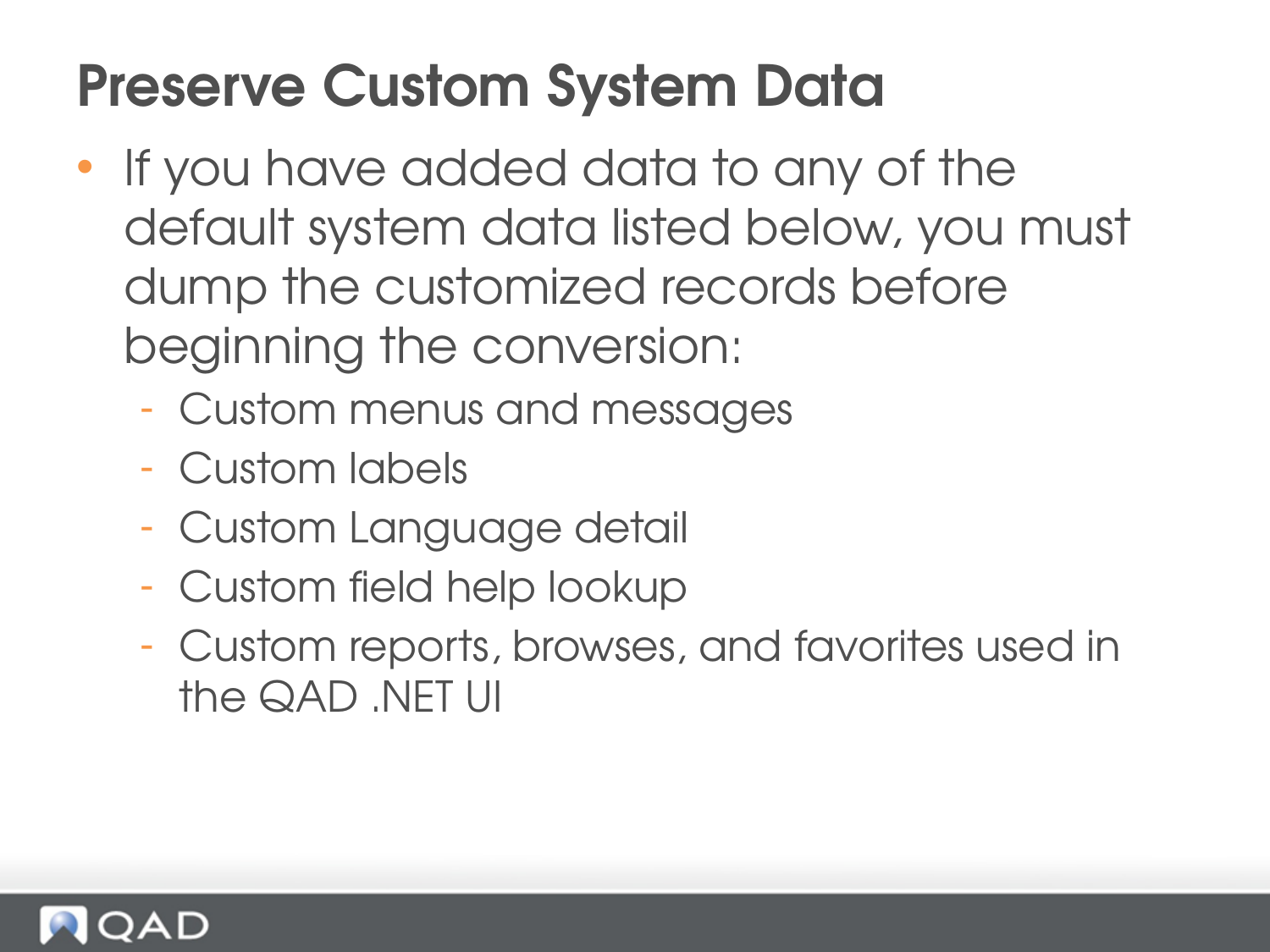

# Preserve Custom System Data
If you have added data to any of the default system data listed below, you must dump the customized records before beginning the conversion:
Custom menus and messages
Custom labels
Custom Language detail
Custom field help lookup
Custom reports, browses, and favorites used in the QAD .NET UI